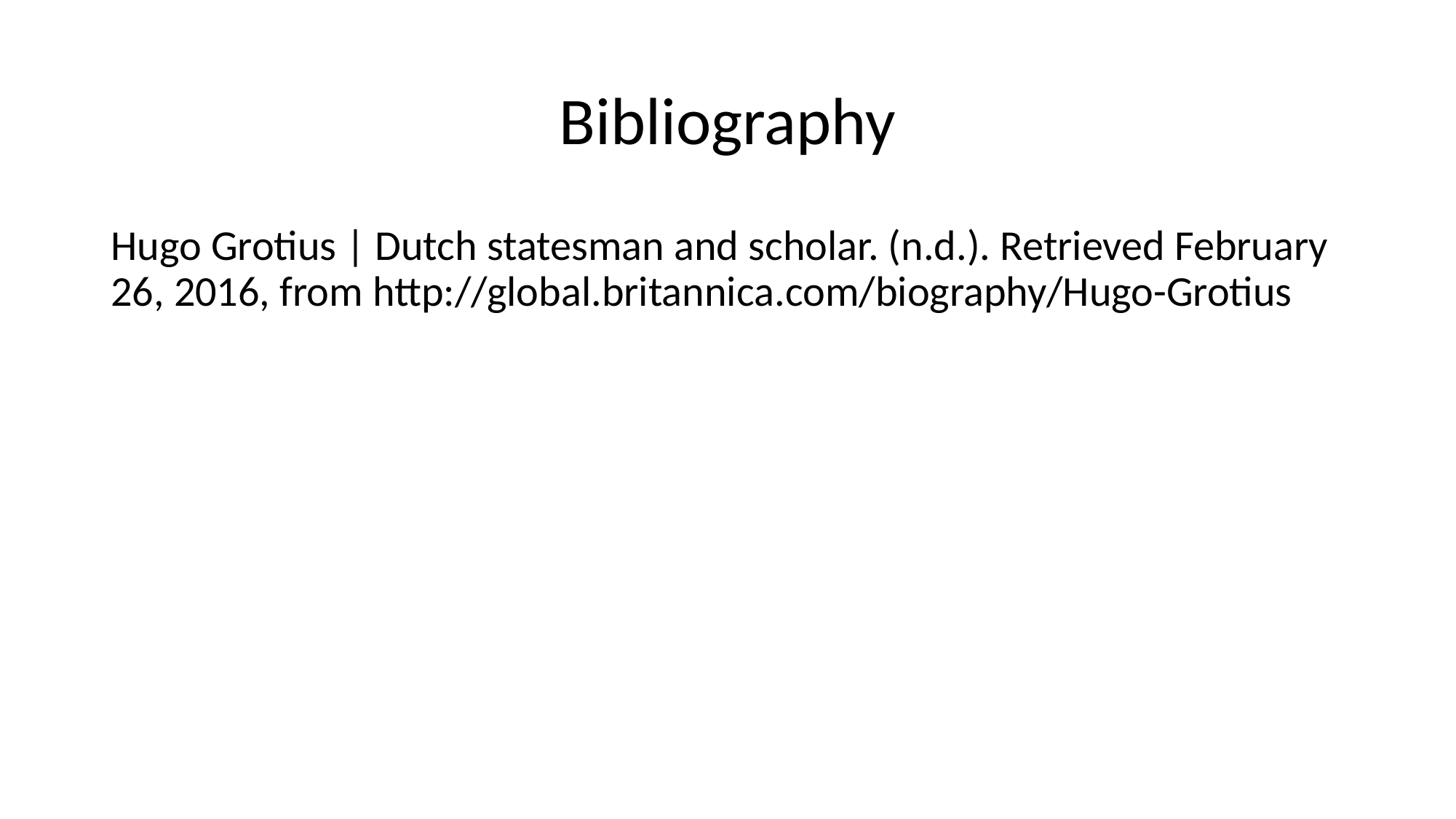

# Bibliography
Hugo Grotius | Dutch statesman and scholar. (n.d.). Retrieved February 26, 2016, from http://global.britannica.com/biography/Hugo-Grotius